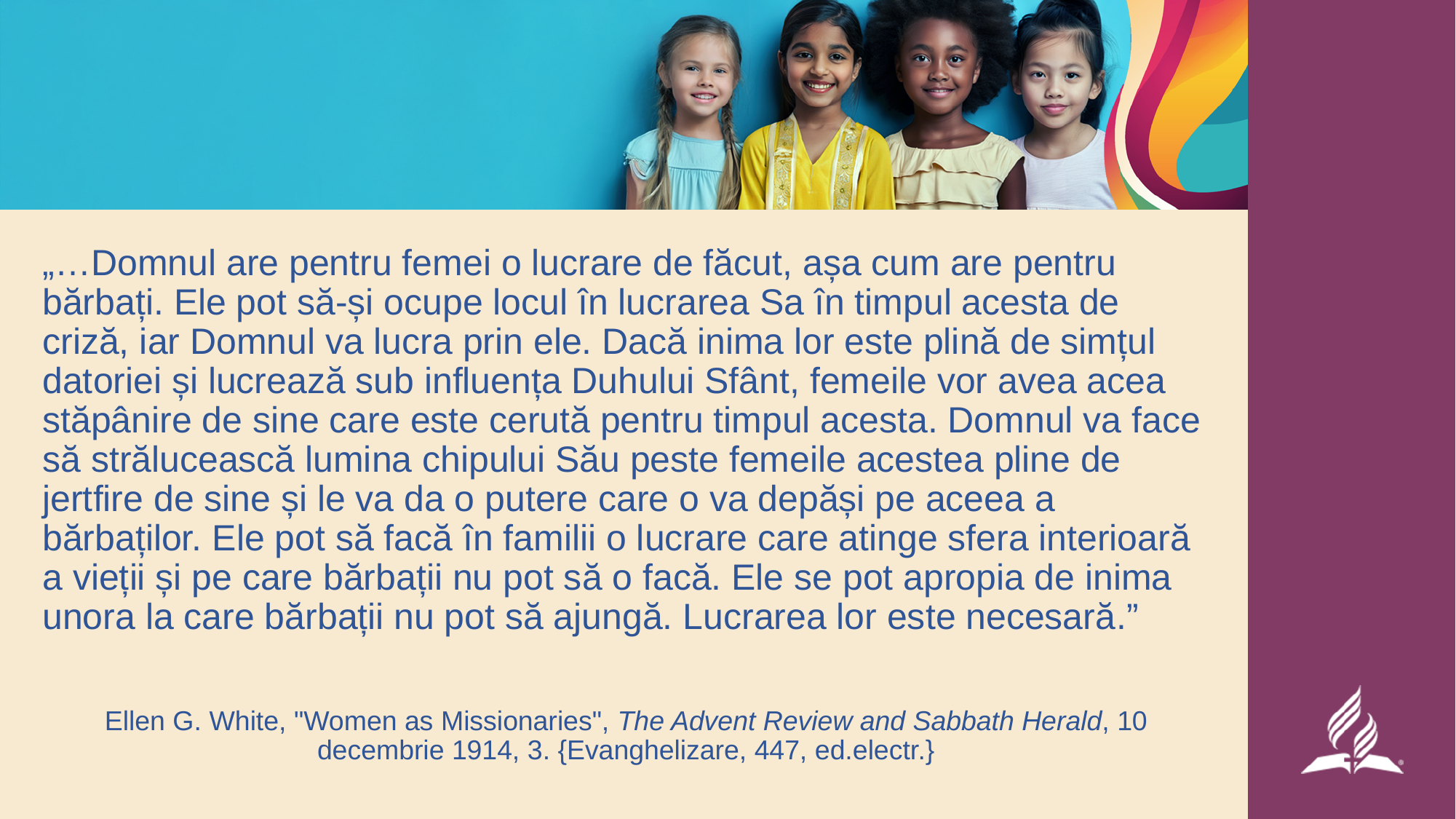

„…Domnul are pentru femei o lucrare de făcut, așa cum are pentru bărbați. Ele pot să-și ocupe locul în lucrarea Sa în timpul acesta de criză, iar Domnul va lucra prin ele. Dacă inima lor este plină de simțul datoriei și lucrează sub influența Duhului Sfânt, femeile vor avea acea stăpânire de sine care este cerută pentru timpul acesta. Domnul va face să strălucească lumina chipului Său peste femeile acestea pline de jertfire de sine și le va da o putere care o va depăși pe aceea a bărbaților. Ele pot să facă în familii o lucrare care atinge sfera interioară a vieții și pe care bărbații nu pot să o facă. Ele se pot apropia de inima unora la care bărbații nu pot să ajungă. Lucrarea lor este necesară.”

Ellen G. White, "Women as Missionaries", The Advent Review and Sabbath Herald, 10 decembrie 1914, 3. {Evanghelizare, 447, ed.electr.}